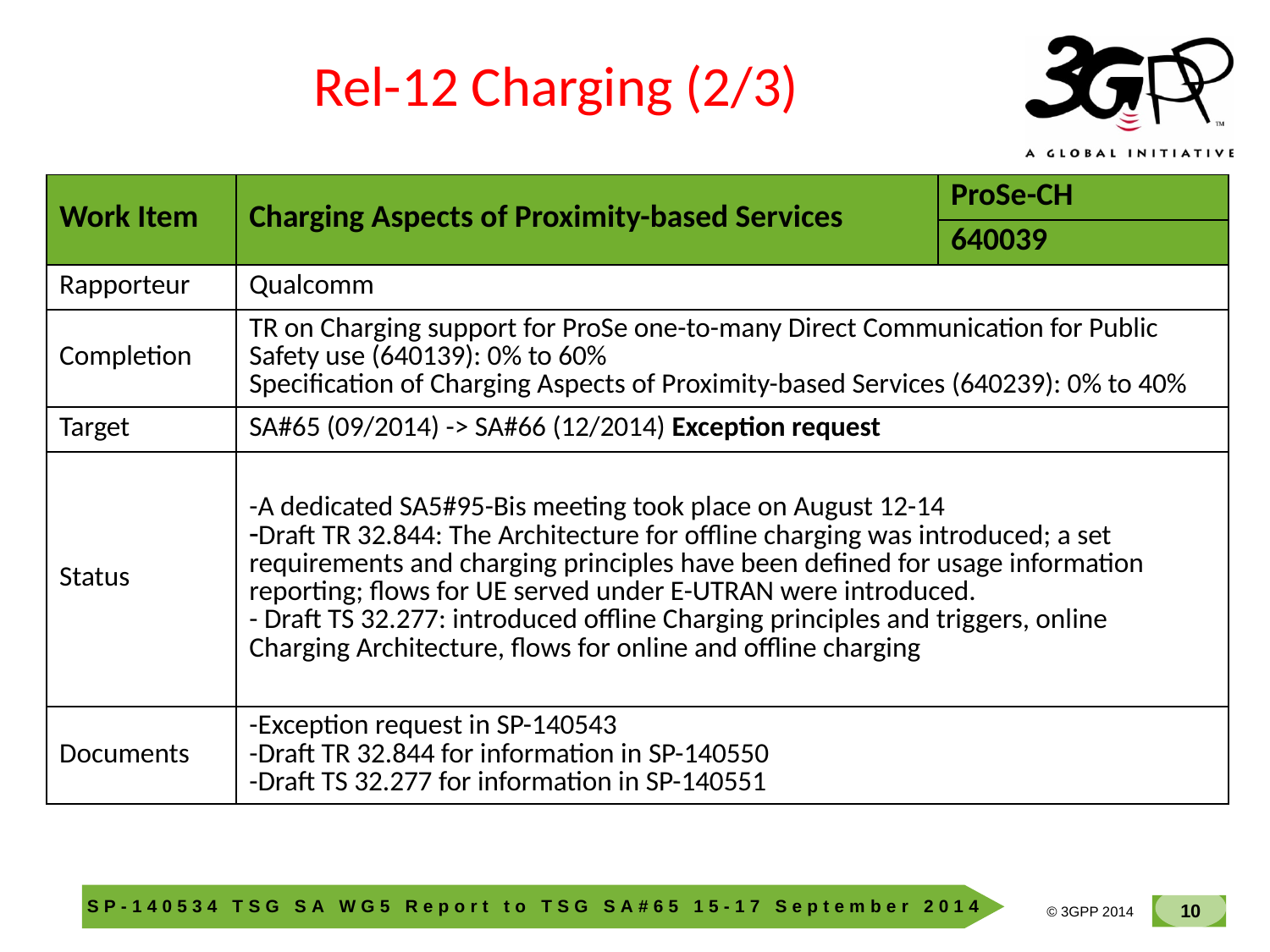

Rel-12 Charging (2/3)
| Work Item | Charging Aspects of Proximity-based Services | ProSe-CH |
| --- | --- | --- |
|  |  | 640039 |
| Rapporteur | Qualcomm |  |
| Completion | TR on Charging support for ProSe one-to-many Direct Communication for Public Safety use (640139): 0% to 60% Specification of Charging Aspects of Proximity-based Services (640239): 0% to 40% |  |
| Target | SA#65 (09/2014) -> SA#66 (12/2014) Exception request |  |
| Status | -A dedicated SA5#95-Bis meeting took place on August 12-14 Draft TR 32.844: The Architecture for offline charging was introduced; a set requirements and charging principles have been defined for usage information reporting; flows for UE served under E-UTRAN were introduced. - Draft TS 32.277: introduced offline Charging principles and triggers, online Charging Architecture, flows for online and offline charging |  |
| Documents | -Exception request in SP-140543 -Draft TR 32.844 for information in SP-140550 -Draft TS 32.277 for information in SP-140551 |  |